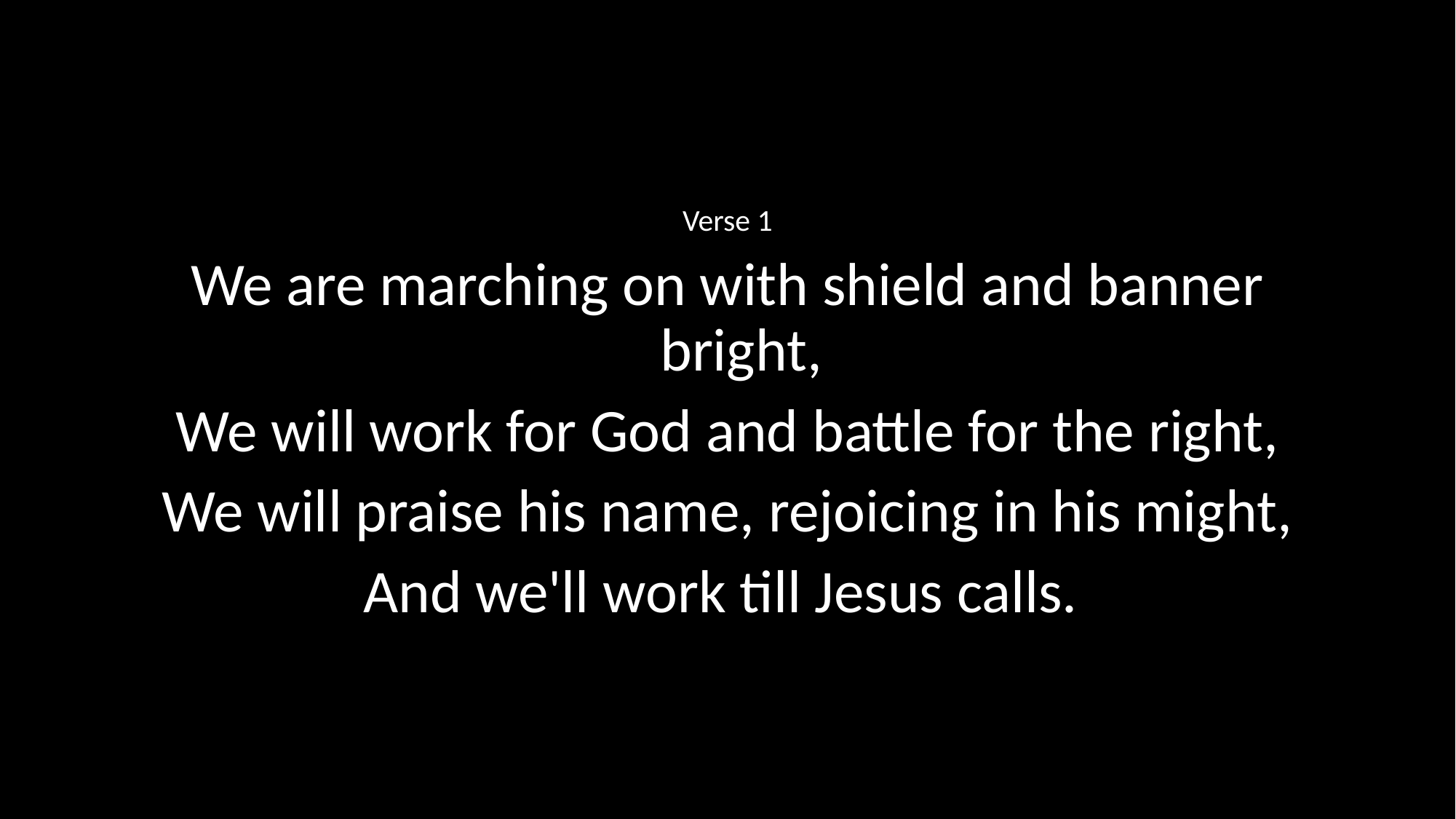

Verse 1
We are marching on with shield and banner bright,
We will work for God and battle for the right,
We will praise his name, rejoicing in his might,
And we'll work till Jesus calls.